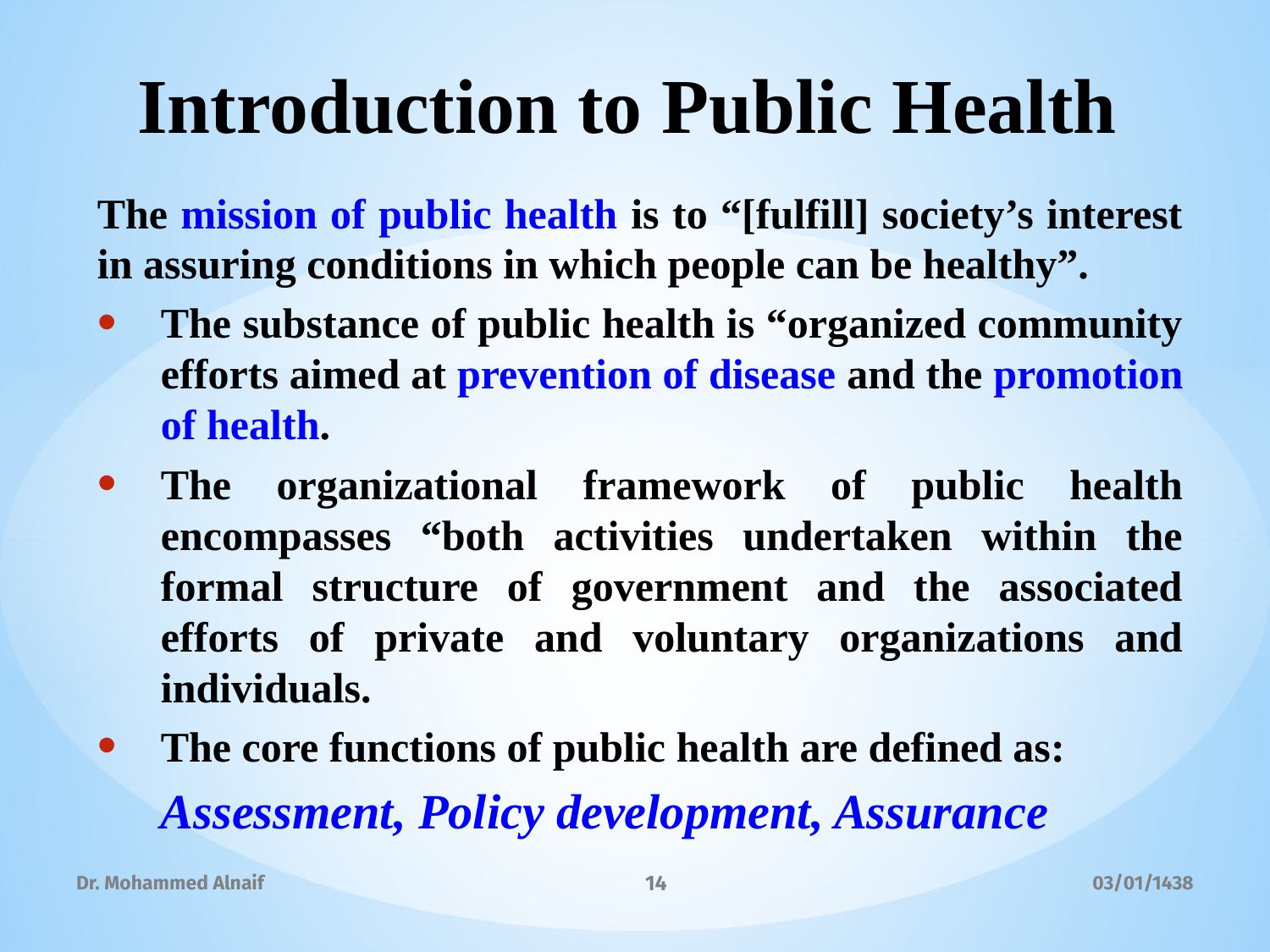

# Introduction to Public Health
The mission of public health is to “[fulfill] society’s interest in assuring conditions in which people can be healthy”.
The substance of public health is “organized community efforts aimed at prevention of disease and the promotion of health.
The organizational framework of public health encompasses “both activities undertaken within the formal structure of government and the associated efforts of private and voluntary organizations and individuals.
The core functions of public health are defined as:
Assessment, Policy development, Assurance
Dr. Mohammed Alnaif
14
03/01/1438